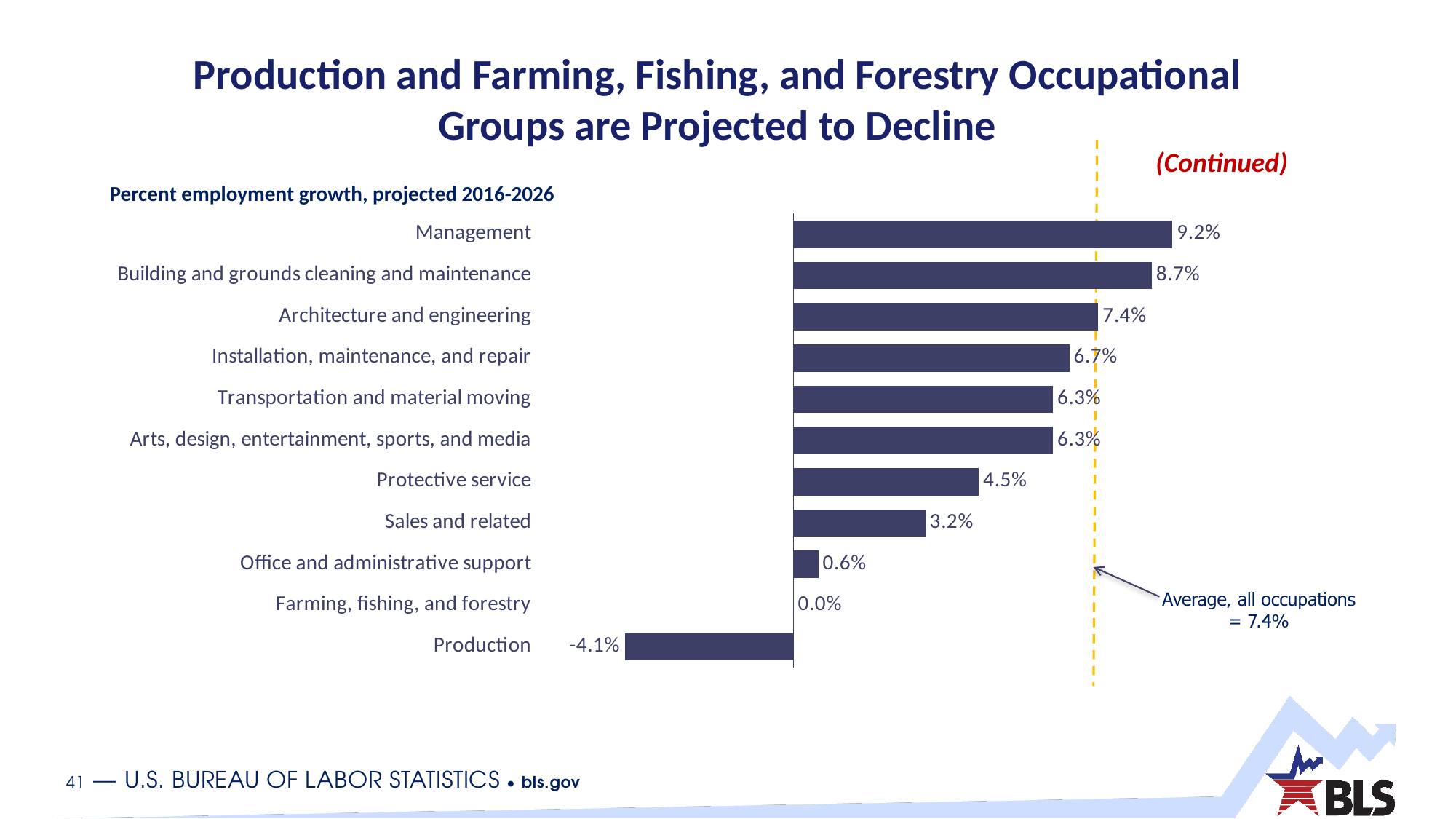

# Production and Farming, Fishing, and Forestry Occupational Groups are Projected to Decline
(Continued)
Percent employment growth, projected 2016-2026

### Chart

| Category |  |
|---|---|
| Management  | 0.092 |
| Building and grounds cleaning and maintenance  | 0.087 |
| Architecture and engineering  | 0.074 |
| Installation, maintenance, and repair  | 0.067 |
| Transportation and material moving  | 0.063 |
| Arts, design, entertainment, sports, and media  | 0.063 |
| Protective service  | 0.045 |
| Sales and related  | 0.032 |
| Office and administrative support  | 0.006 |
| Farming, fishing, and forestry  | 0.0 |
| Production  | -0.041 |
Average, all occupations = 7.4%